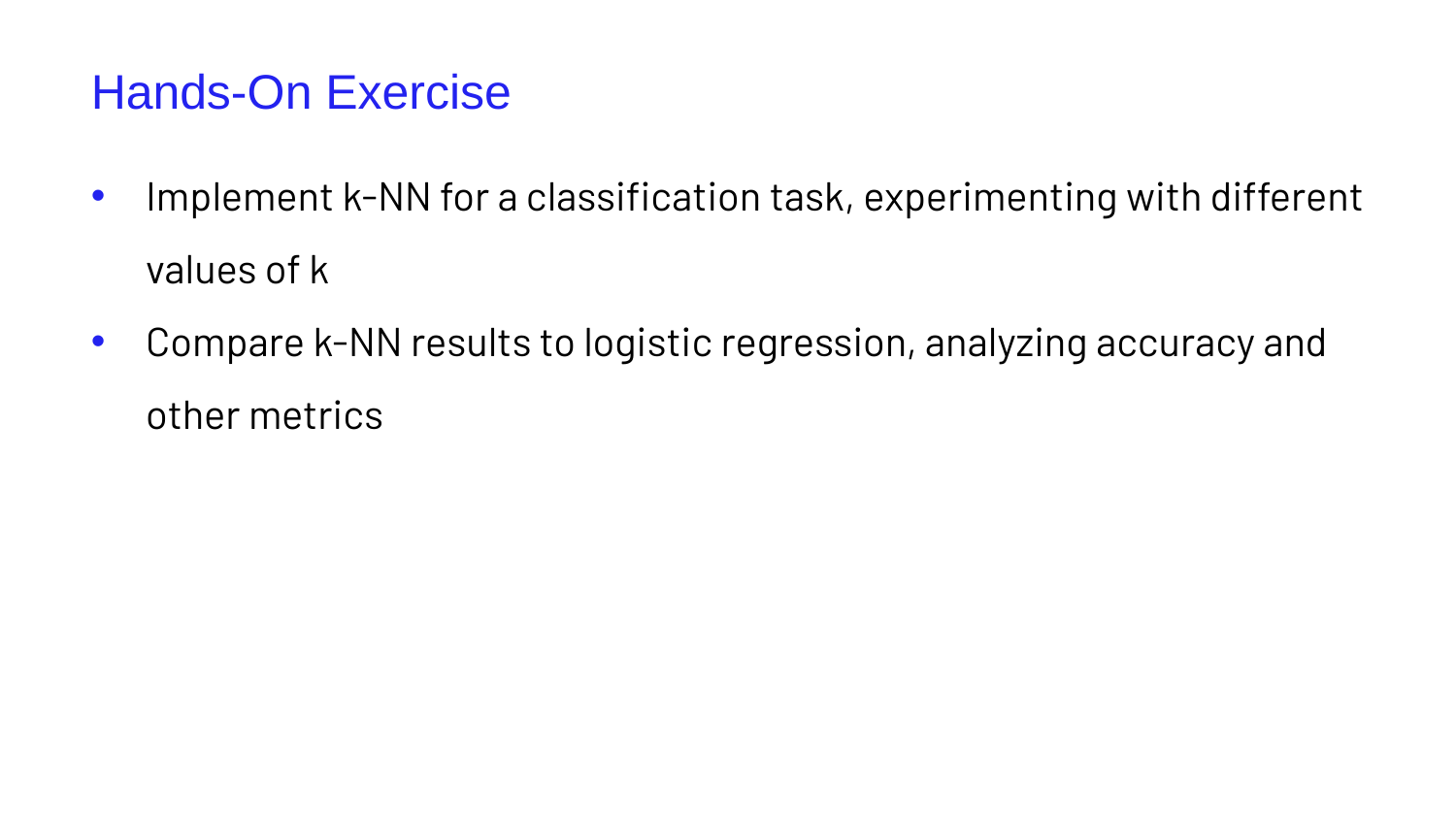

Hands-On Exercise
Implement k-NN for a classification task, experimenting with different values of k
Compare k-NN results to logistic regression, analyzing accuracy and other metrics